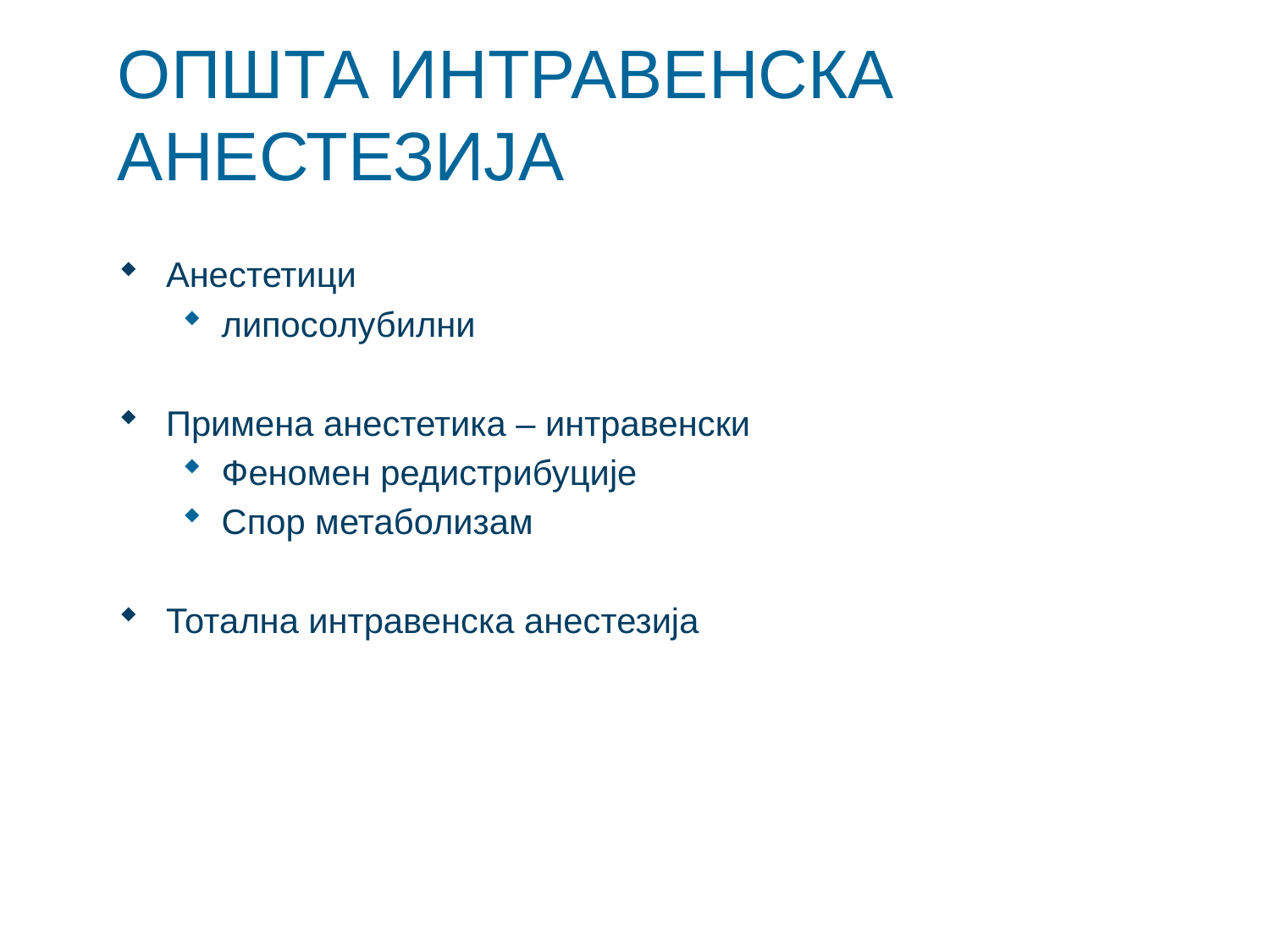

# ОПШТА ИНТРАВЕНСКА АНЕСТЕЗИЈА
Анестетици
липосолубилни

Примена анестетика – интравенски
Феномен редистрибуције
Спор метаболизам

Тотална интравенска анестезија